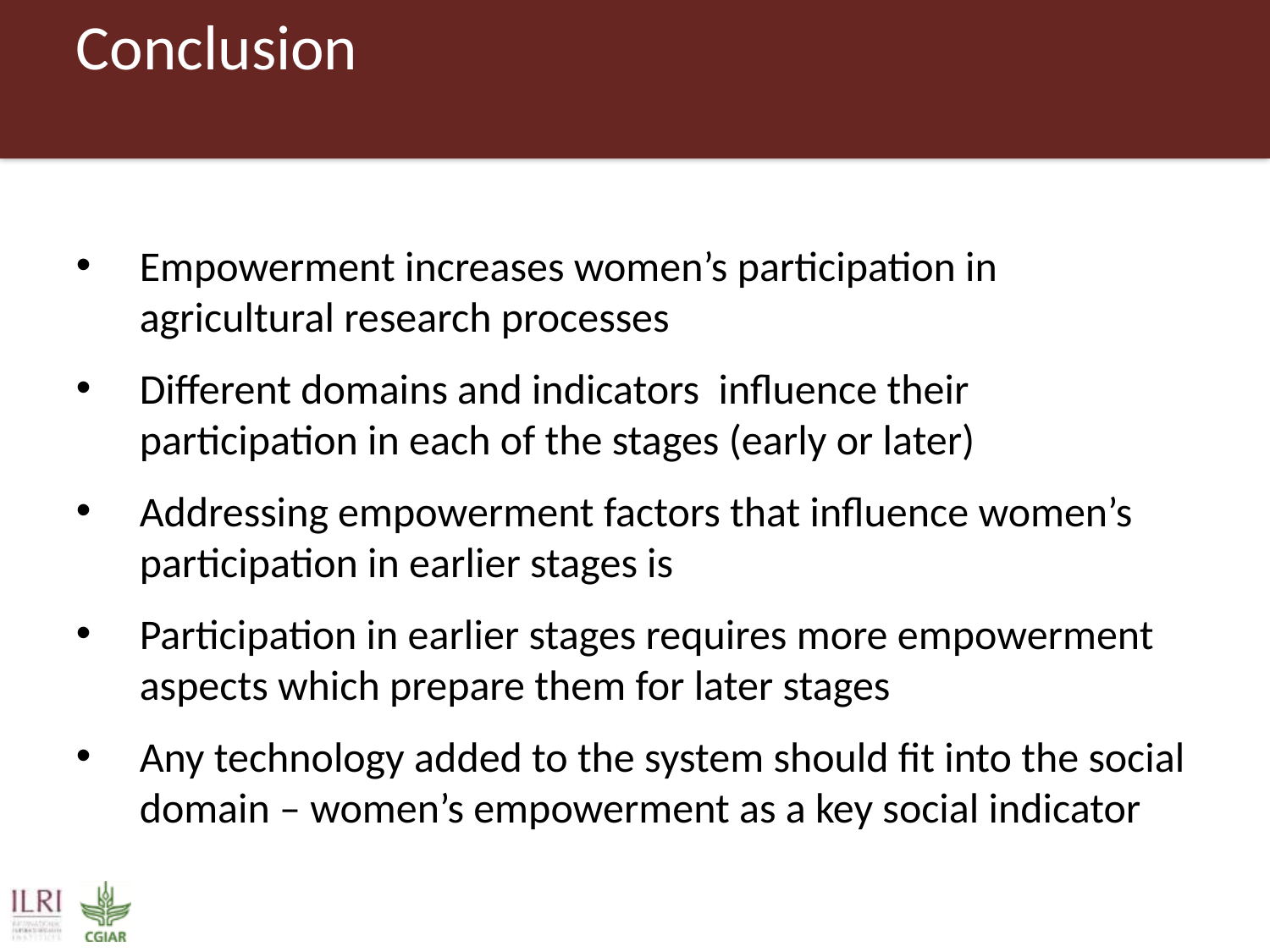

# Conclusion
Empowerment increases women’s participation in agricultural research processes
Different domains and indicators  influence their participation in each of the stages (early or later)
Addressing empowerment factors that influence women’s participation in earlier stages is
Participation in earlier stages requires more empowerment aspects which prepare them for later stages
Any technology added to the system should fit into the social domain – women’s empowerment as a key social indicator